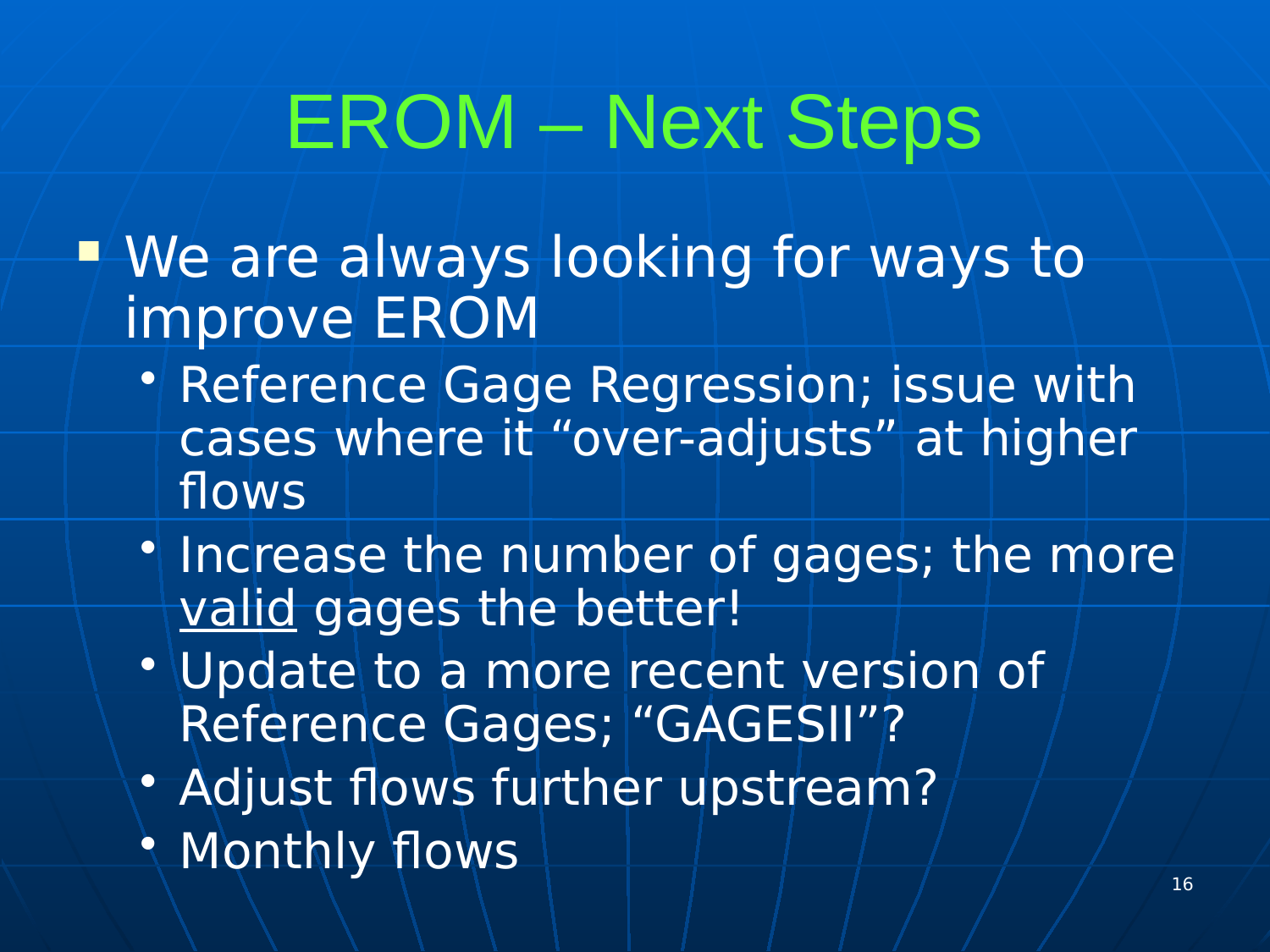

# EROM – Next Steps
We are always looking for ways to improve EROM
Reference Gage Regression; issue with cases where it “over-adjusts” at higher flows
Increase the number of gages; the more valid gages the better!
Update to a more recent version of Reference Gages; “GAGESII”?
Adjust flows further upstream?
Monthly flows
16